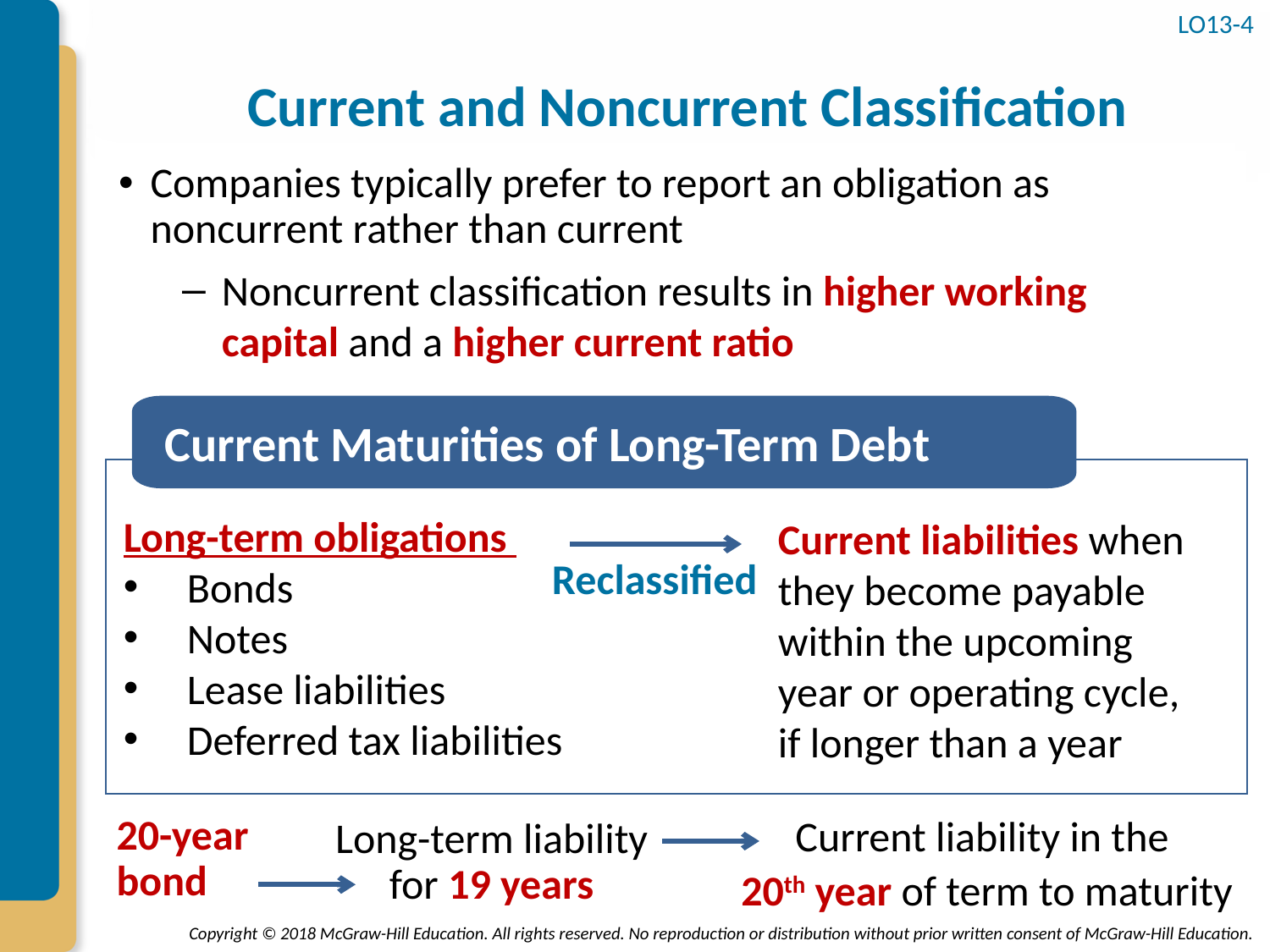

# Current and Noncurrent Classification
LO13-4
Companies typically prefer to report an obligation as noncurrent rather than current
Noncurrent classification results in higher working capital and a higher current ratio
Current Maturities of Long-Term Debt

Long-term obligations
Bonds
Notes
Lease liabilities
Deferred tax liabilities
Current liabilities when they become payable within the upcoming
year or operating cycle,
if longer than a year
Reclassified
20-year bond
Current liability in the
20th year of term to maturity

Long-term liability for 19 years